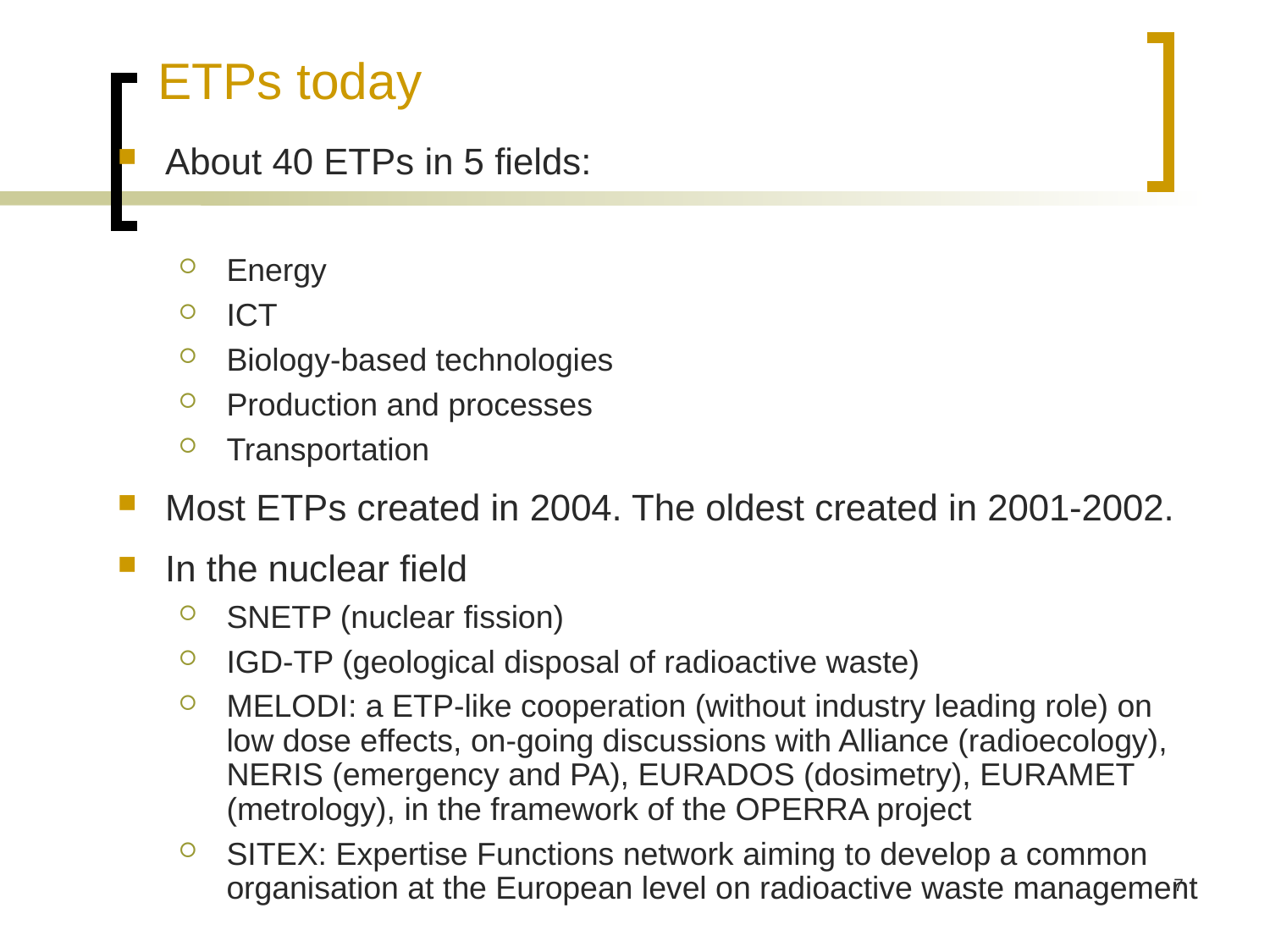

ETPs today
About 40 ETPs in 5 fields:

Energy
ICT
Biology-based technologies
Production and processes
Transportation
Most ETPs created in 2004. The oldest created in 2001-2002.
In the nuclear field
SNETP (nuclear fission)
IGD-TP (geological disposal of radioactive waste)
MELODI: a ETP-like cooperation (without industry leading role) on low dose effects, on-going discussions with Alliance (radioecology), NERIS (emergency and PA), EURADOS (dosimetry), EURAMET (metrology), in the framework of the OPERRA project
SITEX: Expertise Functions network aiming to develop a common organisation at the European level on radioactive waste management
7